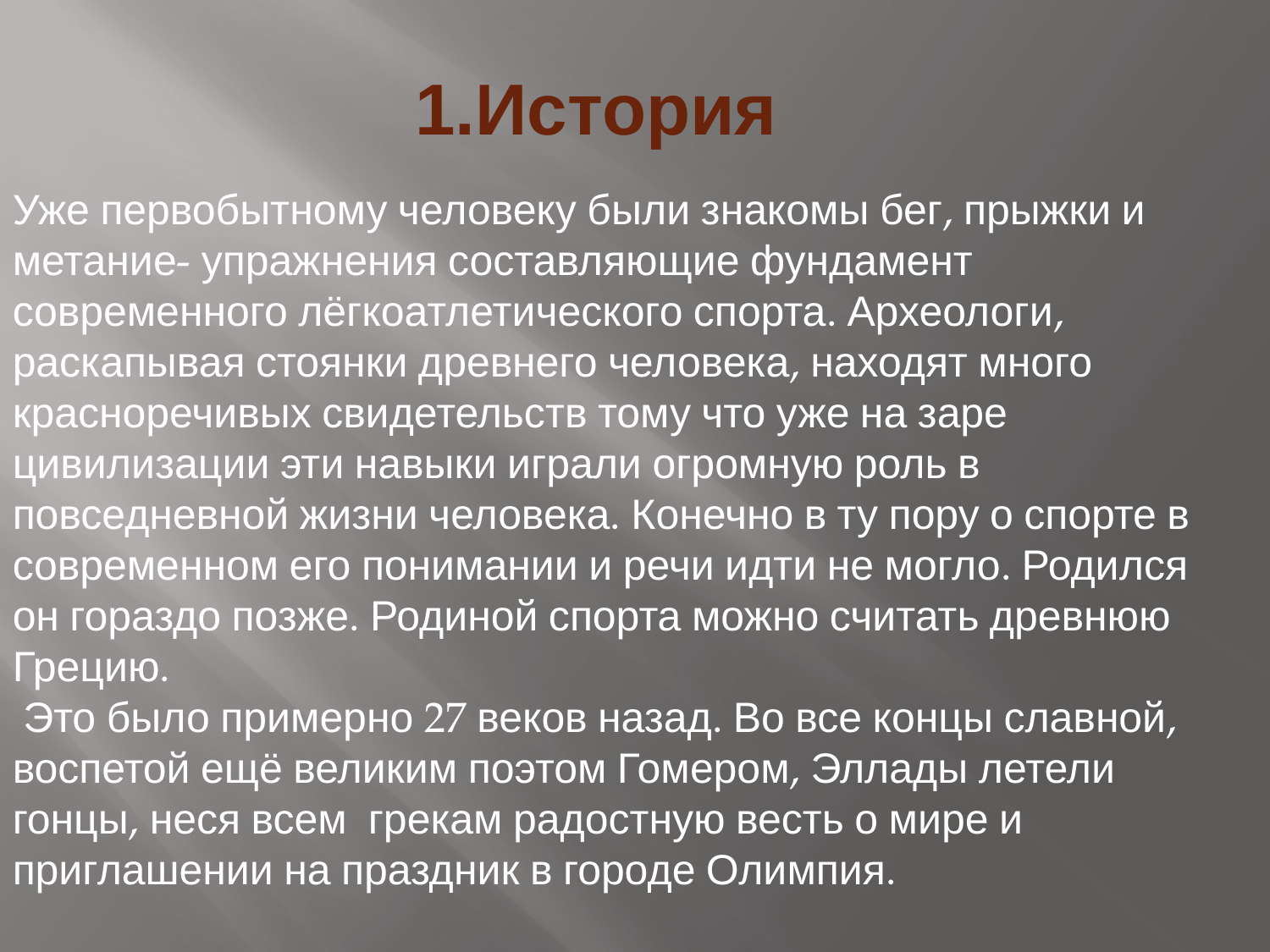

# 1.История
Уже первобытному человеку были знакомы бег, прыжки и метание- упражнения составляющие фундамент современного лёгкоатлетического спорта. Археологи, раскапывая стоянки древнего человека, находят много красноречивых свидетельств тому что уже на заре цивилизации эти навыки играли огромную роль в повседневной жизни человека. Конечно в ту пору о спорте в современном его понимании и речи идти не могло. Родился он гораздо позже. Родиной спорта можно считать древнюю Грецию.
 Это было примерно 27 веков назад. Во все концы славной, воспетой ещё великим поэтом Гомером, Эллады летели гонцы, неся всем  грекам радостную весть о мире и приглашении на праздник в городе Олимпия.